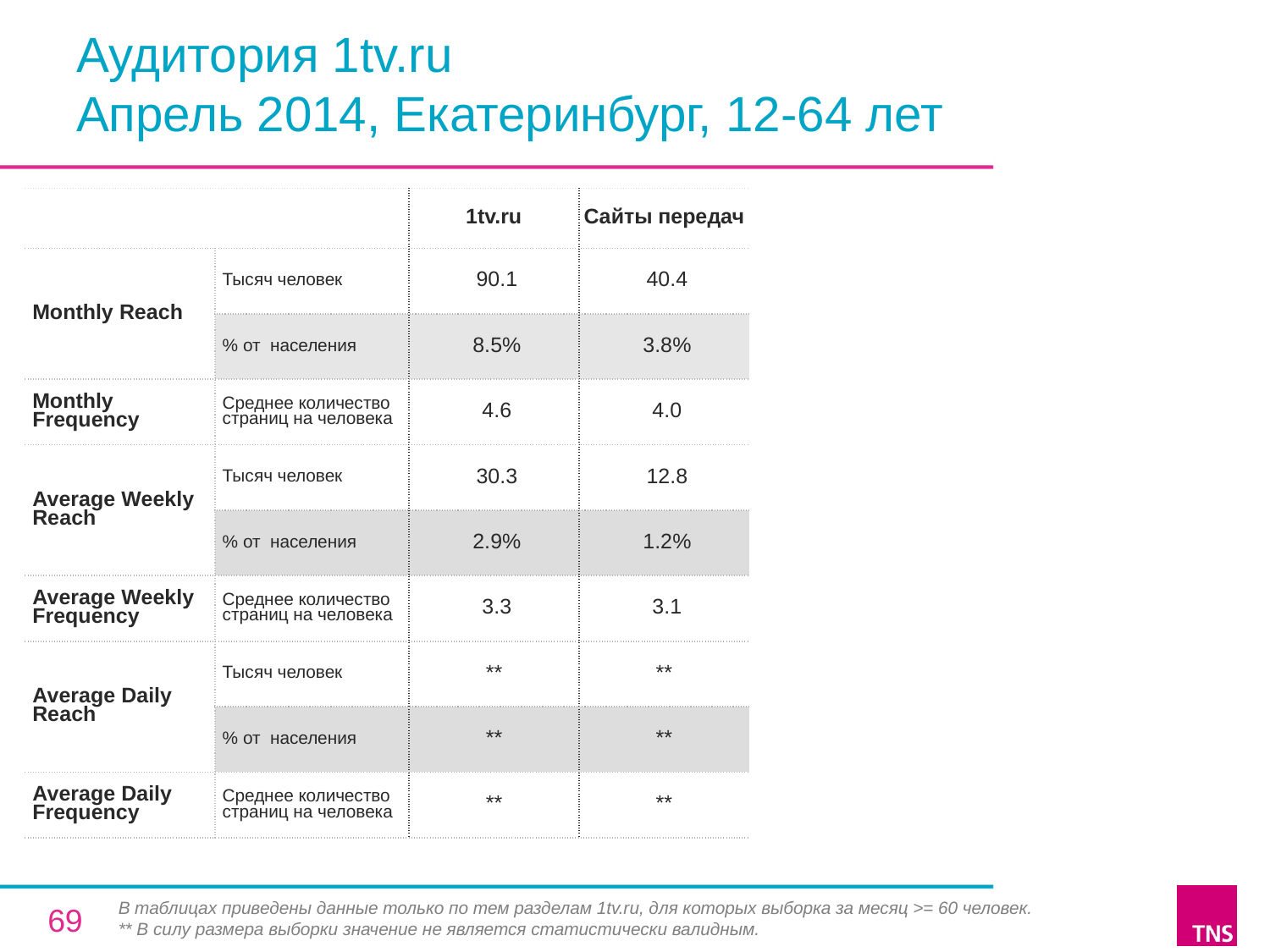

# Аудитория 1tv.ru Апрель 2014, Екатеринбург, 12-64 лет
|  |  | 1tv.ru | Сайты передач |
| --- | --- | --- | --- |
| Monthly Reach | Тысяч человек | 90.1 | 40.4 |
|  | % от населения | 8.5% | 3.8% |
| Monthly Frequency | Среднее количество страниц на человека | 4.6 | 4.0 |
| Average Weekly Reach | Тысяч человек | 30.3 | 12.8 |
|  | % от населения | 2.9% | 1.2% |
| Average Weekly Frequency | Среднее количество страниц на человека | 3.3 | 3.1 |
| Average Daily Reach | Тысяч человек | \*\* | \*\* |
|  | % от населения | \*\* | \*\* |
| Average Daily Frequency | Среднее количество страниц на человека | \*\* | \*\* |
В таблицах приведены данные только по тем разделам 1tv.ru, для которых выборка за месяц >= 60 человек.
** В силу размера выборки значение не является статистически валидным.
69